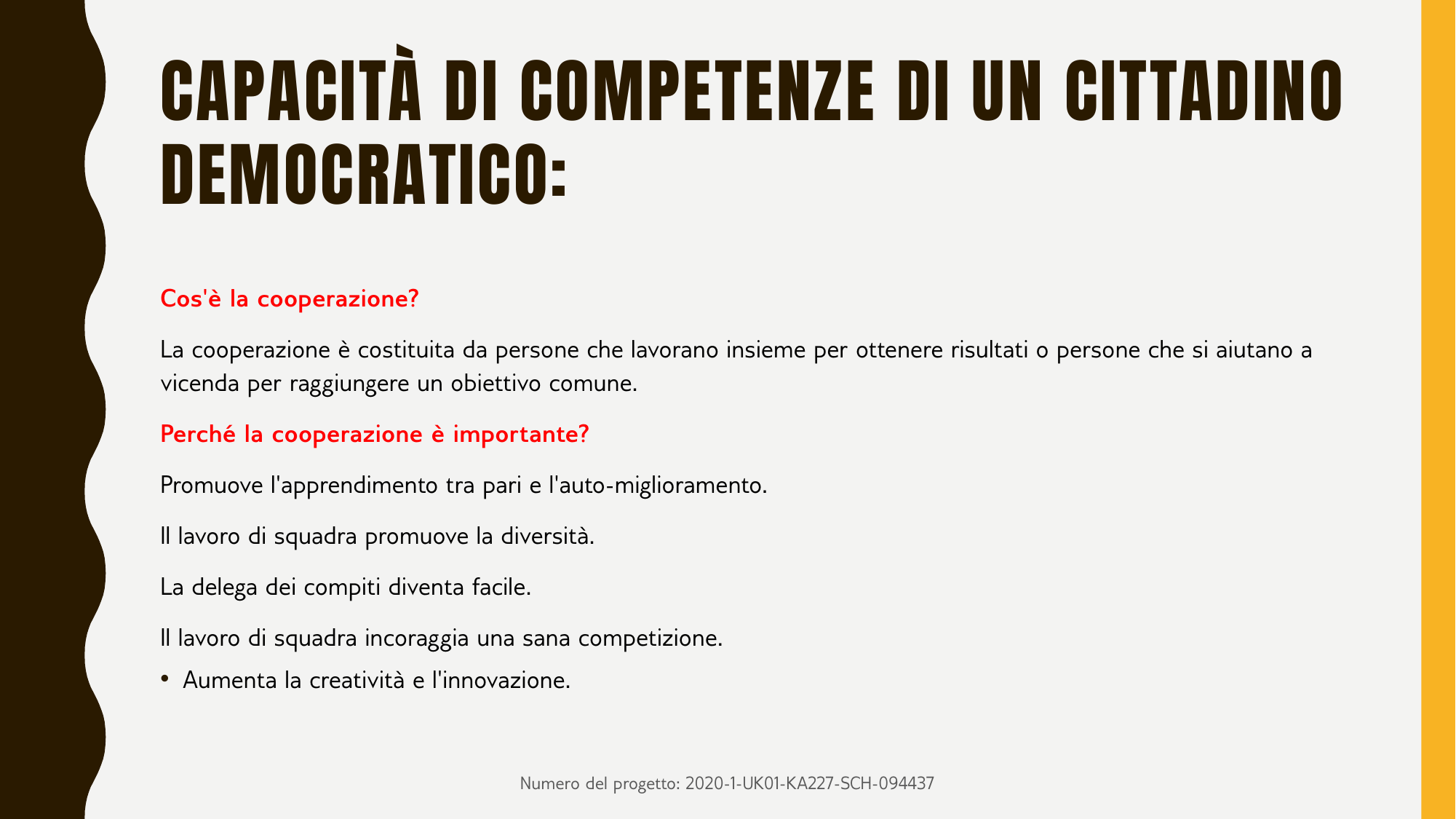

# Capacità di competenze di un cittadino democratico:

Cos'è la cooperazione?
La cooperazione è costituita da persone che lavorano insieme per ottenere risultati o persone che si aiutano a vicenda per raggiungere un obiettivo comune.
Perché la cooperazione è importante?
Promuove l'apprendimento tra pari e l'auto-miglioramento.
Il lavoro di squadra promuove la diversità.
La delega dei compiti diventa facile.
Il lavoro di squadra incoraggia una sana competizione.
Aumenta la creatività e l'innovazione.

Numero del progetto: 2020-1-UK01-KA227-SCH-094437